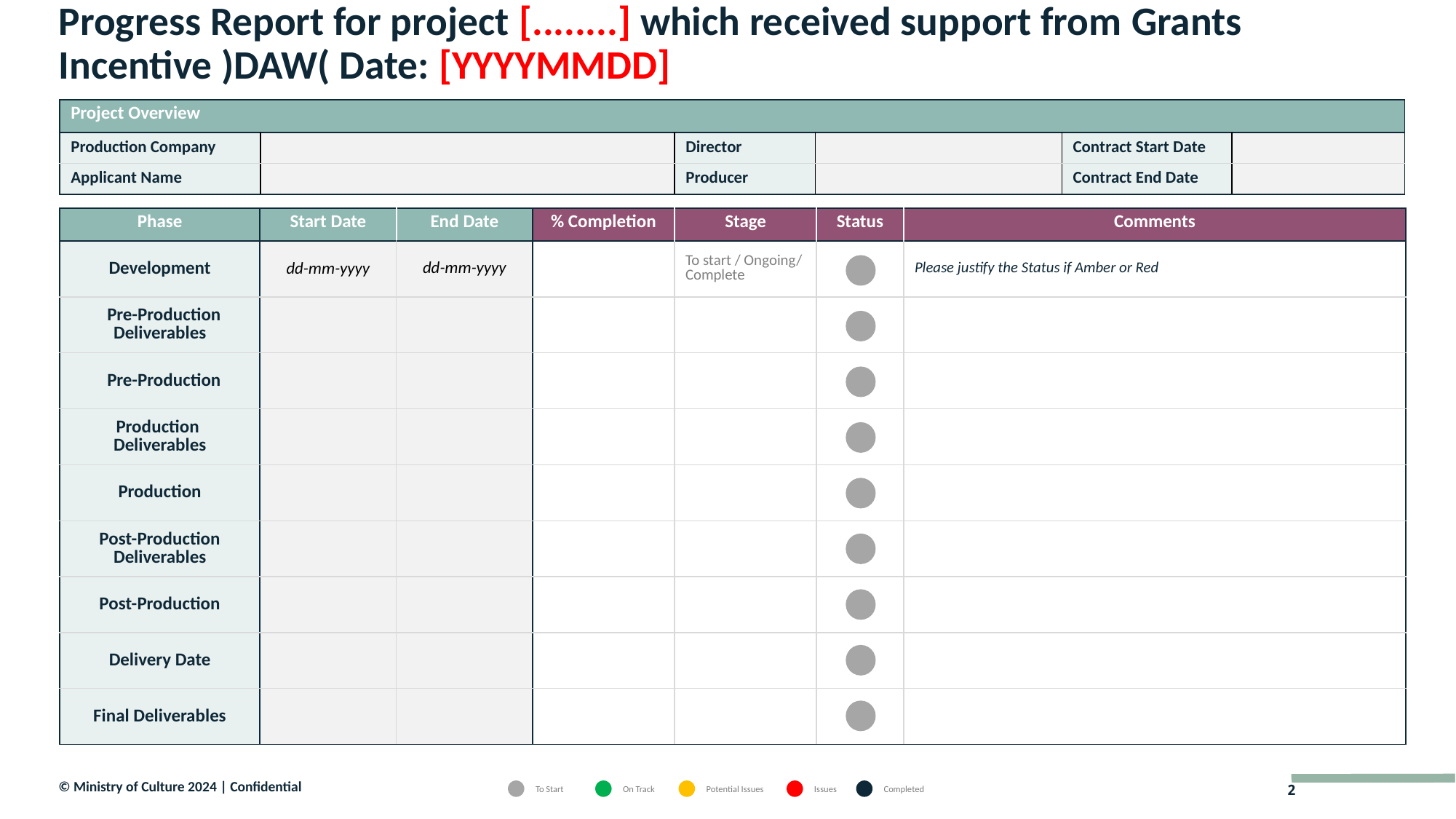

# Progress Report for project [........] which received support from Grants Incentive )DAW( Date: [YYYYMMDD]
| Project Overview |  |  |  |  |  |
| --- | --- | --- | --- | --- | --- |
| Production Company |  | Director |  | Contract Start Date |  |
| Applicant Name |  | Producer |  | Contract End Date |  |
| Phase | Start Date | End Date | % Completion | Stage | Status | Comments |
| --- | --- | --- | --- | --- | --- | --- |
| Development | dd-mm-yyyy | dd-mm-yyyy |  | To start / Ongoing/ Complete |  | Please justify the Status if Amber or Red |
| Pre-Production Deliverables |  |  |  |  |  |  |
| Pre-Production |  |  |  |  |  |  |
| Production Deliverables |  |  |  |  |  |  |
| Production |  |  |  |  |  |  |
| Post-Production Deliverables |  |  |  |  |  |  |
| Post-Production |  |  |  |  |  |  |
| Delivery Date |  |  |  |  |  |  |
| Final Deliverables |  |  |  |  |  |  |

2
To Start

On Track

Potential Issues

Issues

Completed